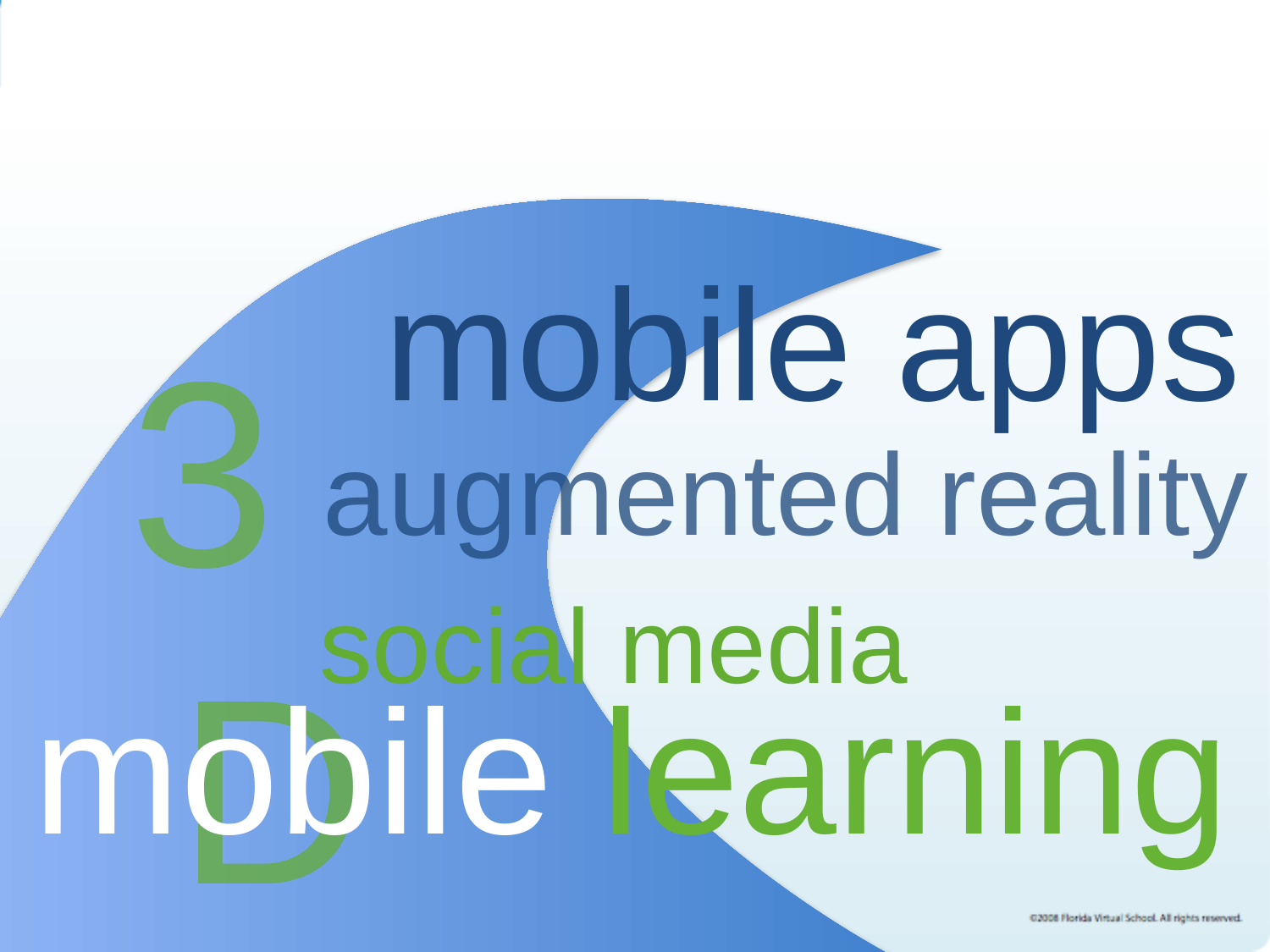

mobile apps
3D
augmented reality
social media
mobile learning